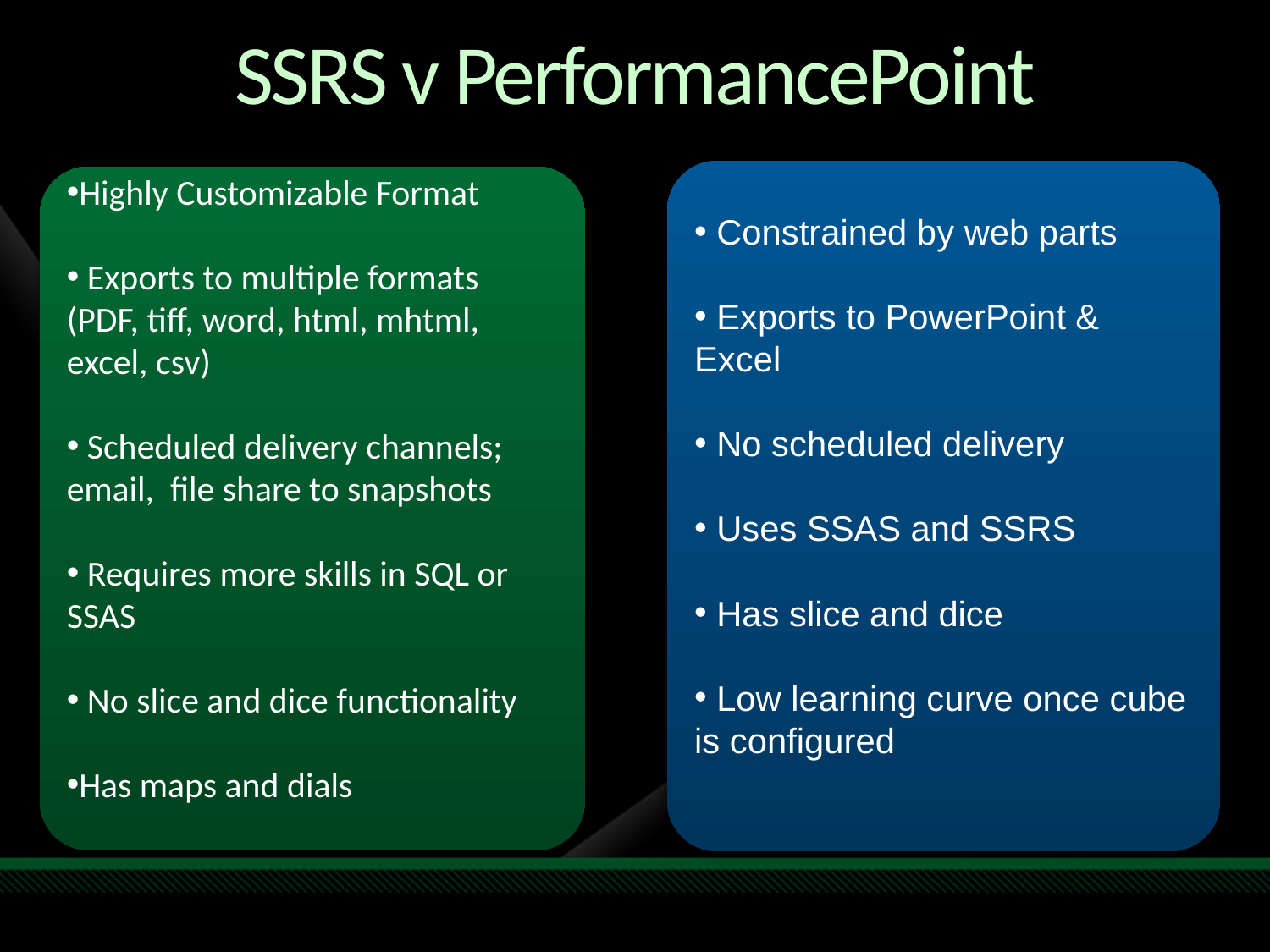

# SSRS v PerformancePoint
 Constrained by web parts

 Exports to PowerPoint & Excel

 No scheduled delivery

 Uses SSAS and SSRS

 Has slice and dice

 Low learning curve once cube is configured

Highly Customizable Format

 Exports to multiple formats (PDF, tiff, word, html, mhtml, excel, csv)

 Scheduled delivery channels; email,  file share to snapshots

 Requires more skills in SQL or SSAS

 No slice and dice functionality

Has maps and dials